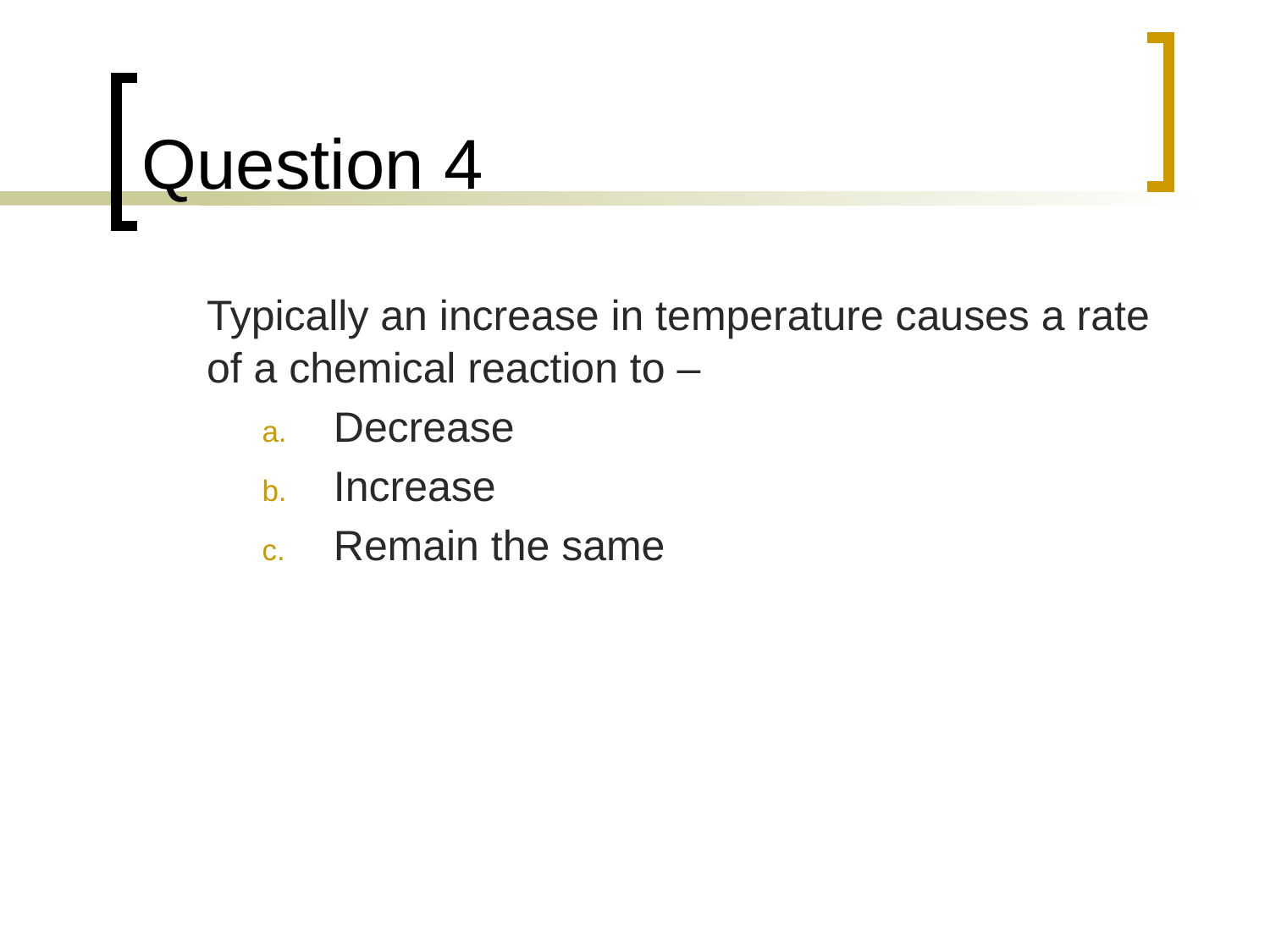

# Question 4
	Typically an increase in temperature causes a rate of a chemical reaction to –
Decrease
Increase
Remain the same